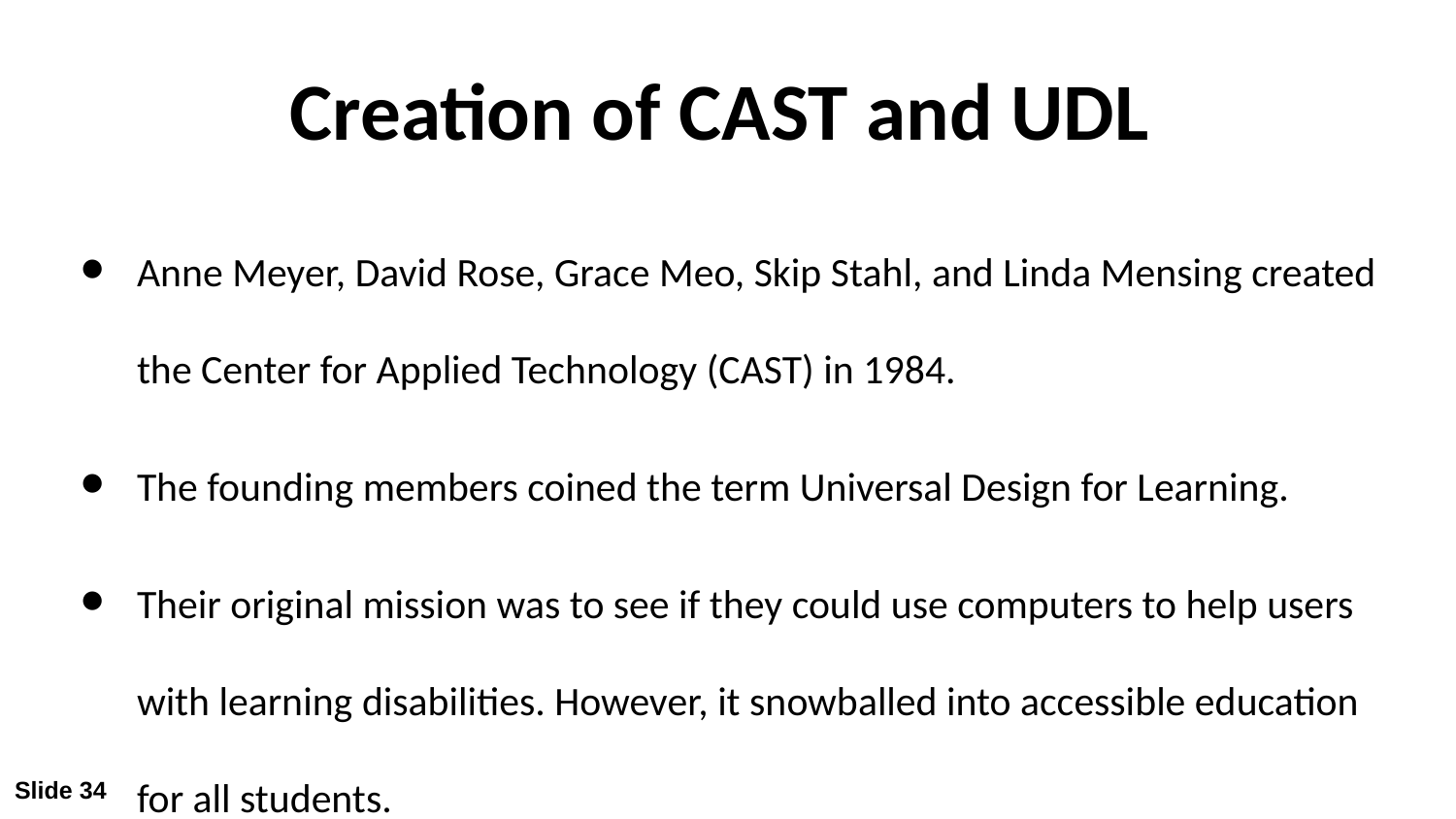

# Creation of CAST and UDL
Anne Meyer, David Rose, Grace Meo, Skip Stahl, and Linda Mensing created the Center for Applied Technology (CAST) in 1984.
The founding members coined the term Universal Design for Learning.
Their original mission was to see if they could use computers to help users with learning disabilities. However, it snowballed into accessible education for all students.
Slide 34